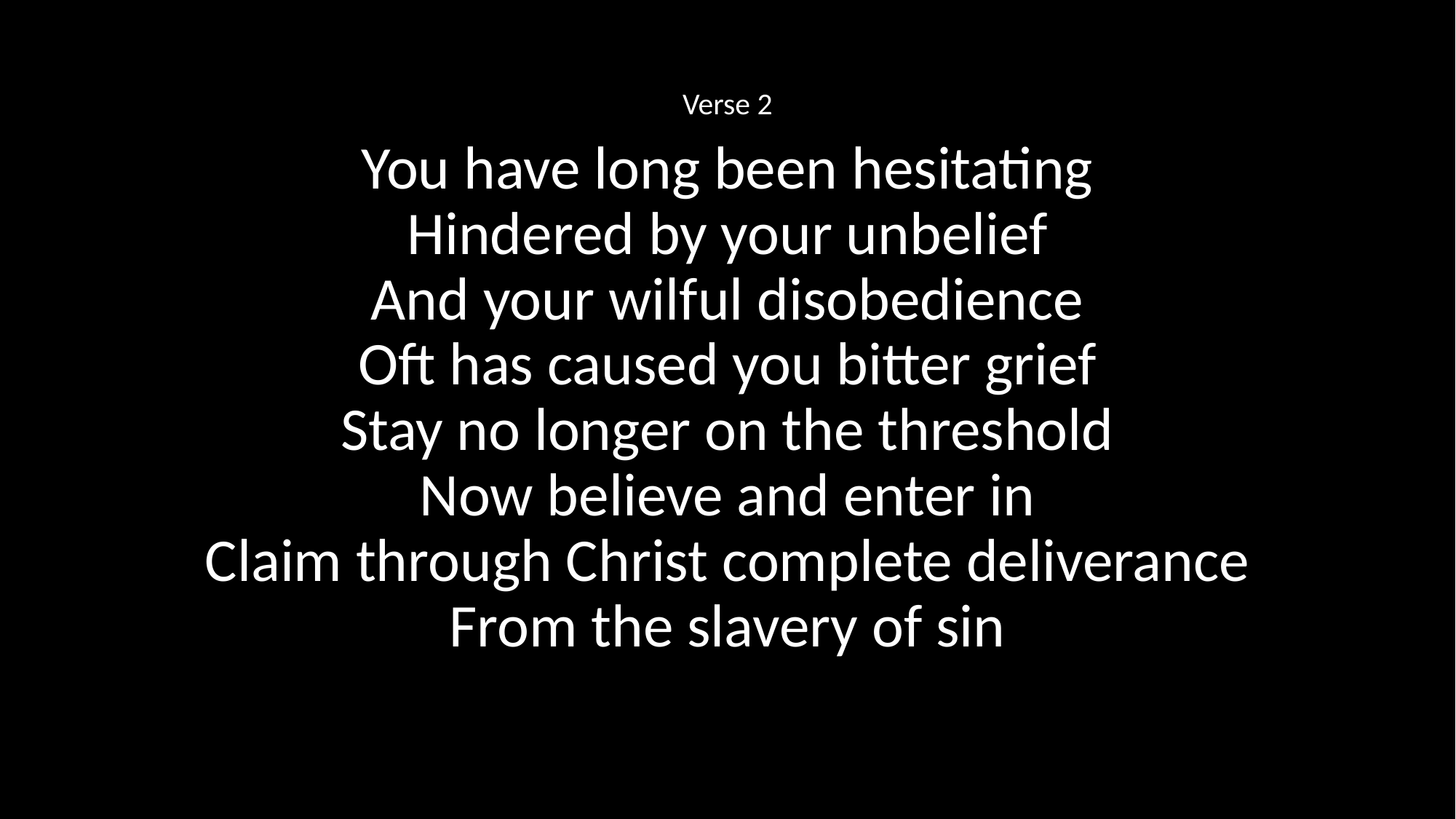

Verse 2
You have long been hesitating
Hindered by your unbelief
And your wilful disobedience
Oft has caused you bitter grief
Stay no longer on the threshold
Now believe and enter in
Claim through Christ complete deliverance
From the slavery of sin